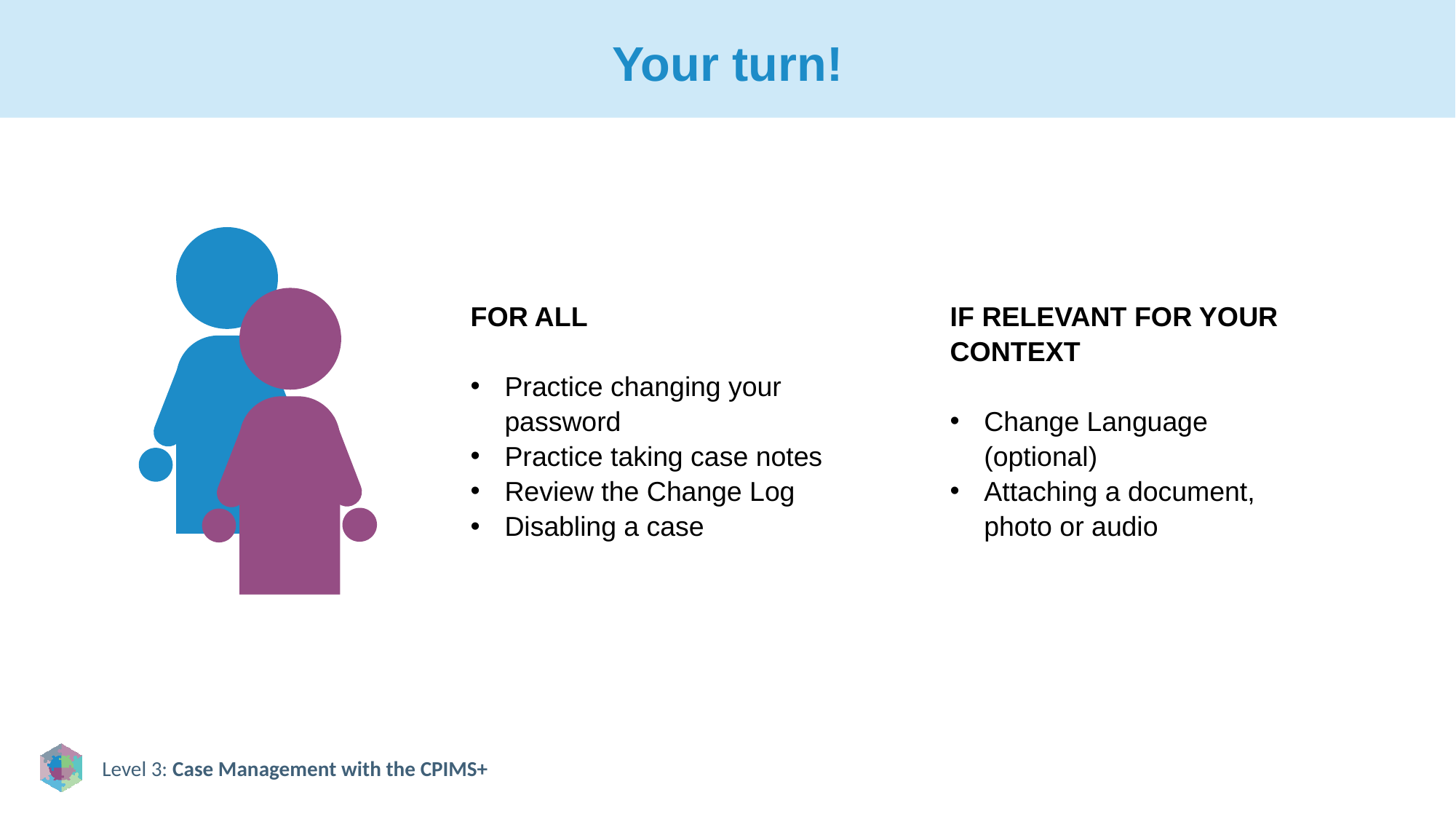

# Your turn!

FOR ALL

Practice changing your password
Practice taking case notes
Review the Change Log
Disabling a case
IF RELEVANT FOR YOUR CONTEXT

Change Language (optional)
Attaching a document, photo or audio